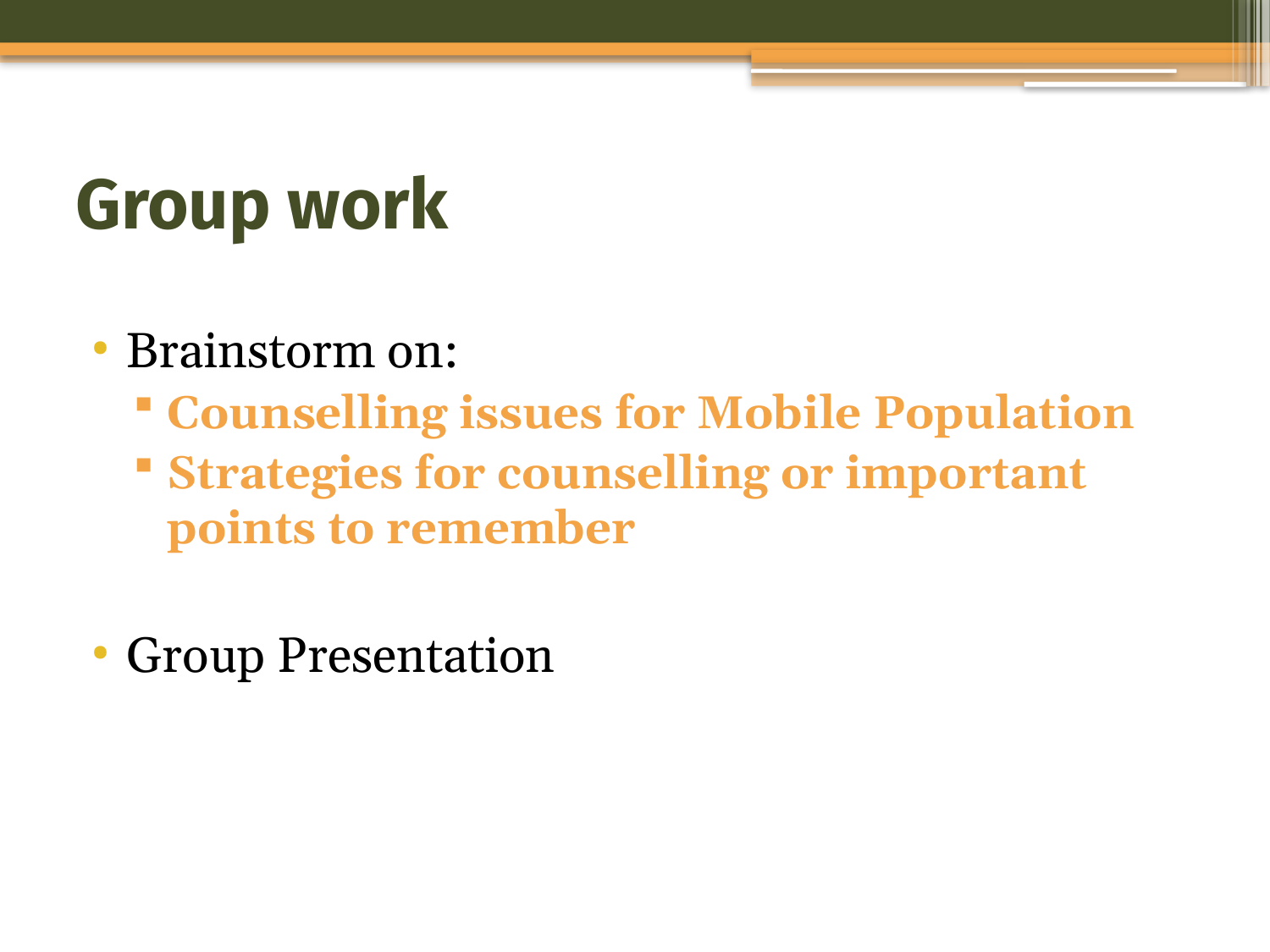

# Group work
Brainstorm on:
Counselling issues for Mobile Population
Strategies for counselling or important points to remember

Group Presentation